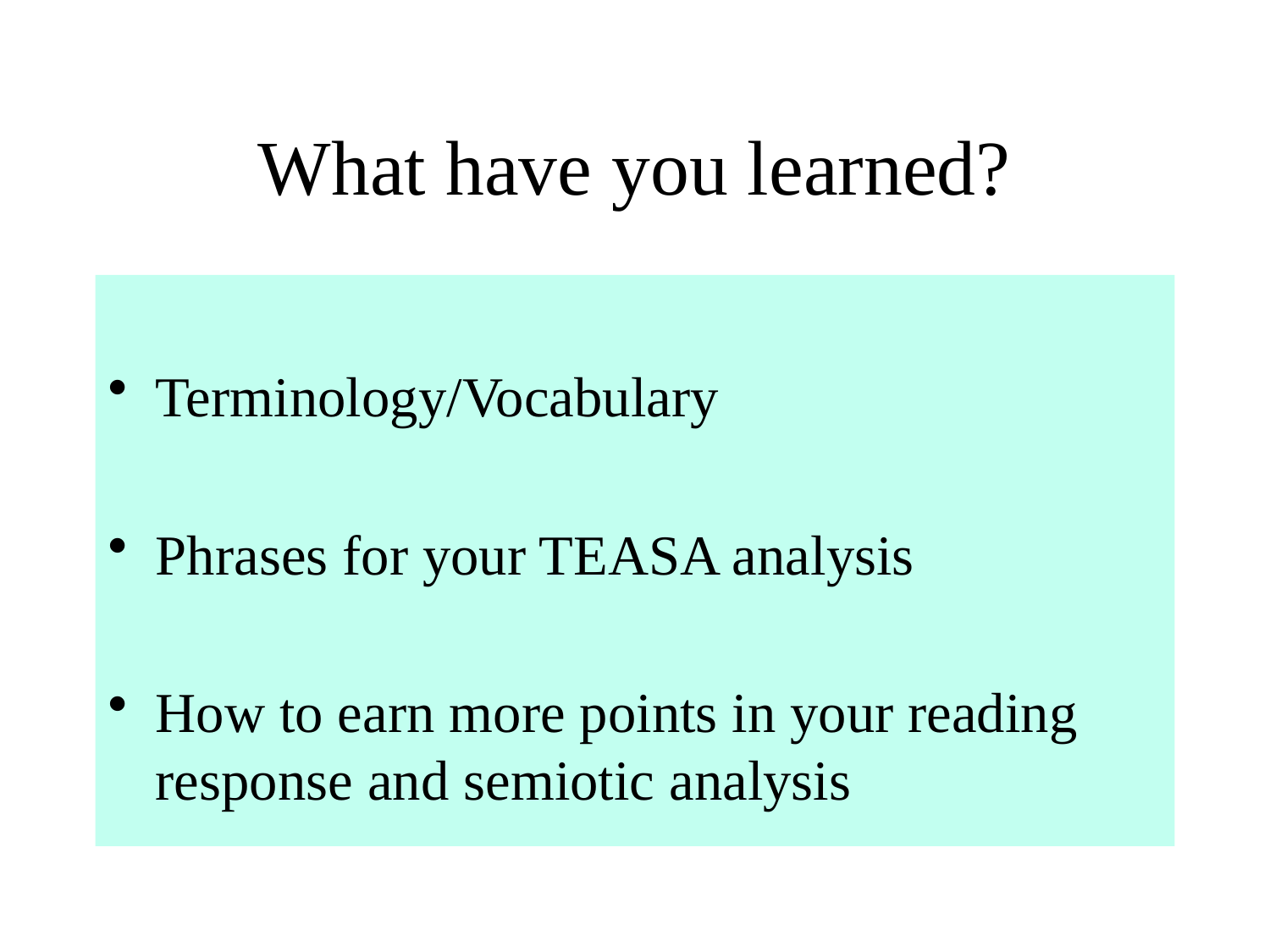

# What have you learned?

Terminology/Vocabulary

Phrases for your TEASA analysis

How to earn more points in your reading response and semiotic analysis